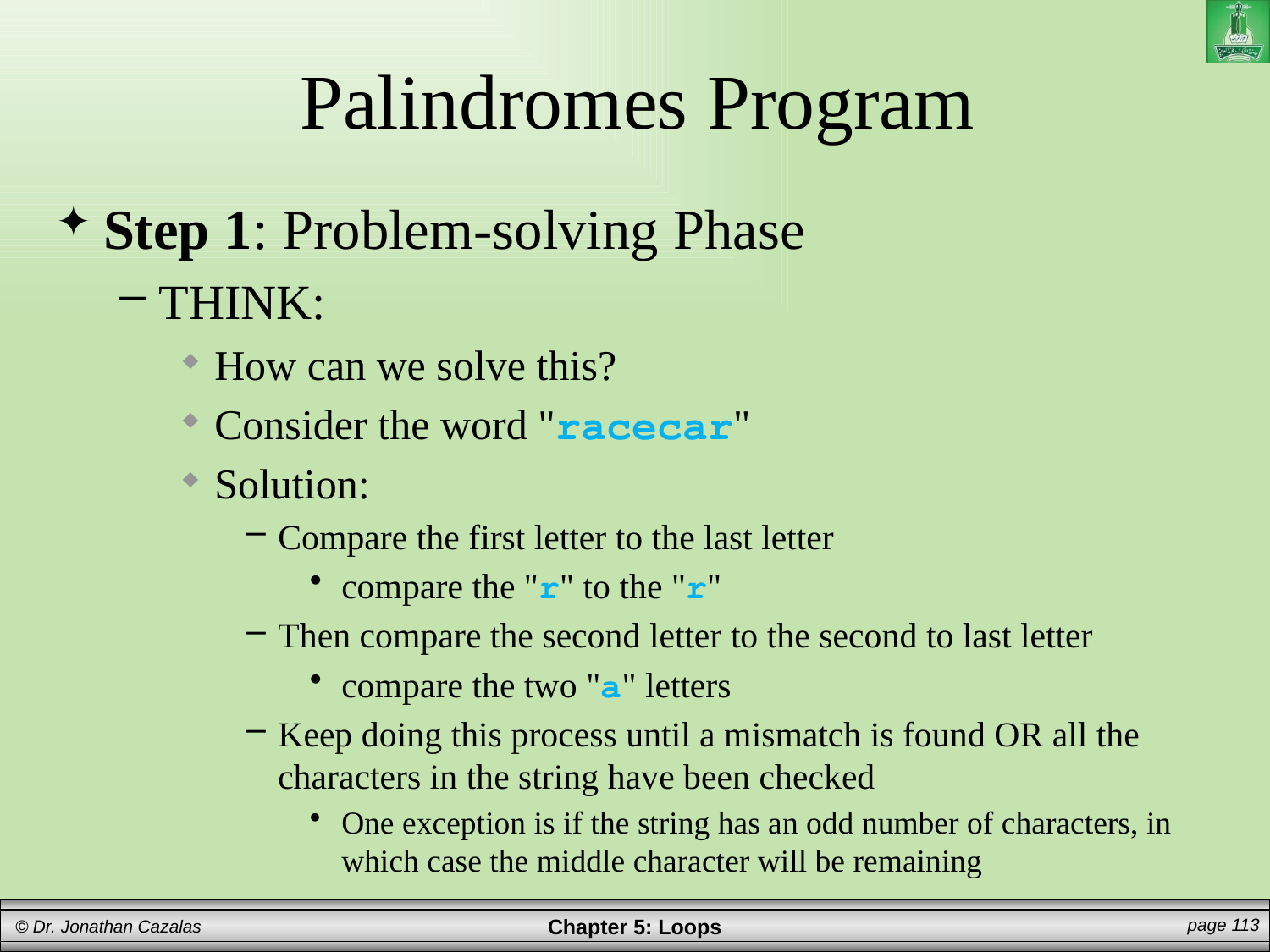

# Palindromes Program
Step 1: Problem-solving Phase
THINK:
How can we solve this?
Consider the word "racecar"
Solution:
Compare the first letter to the last letter
compare the "r" to the "r"
Then compare the second letter to the second to last letter
compare the two "a" letters
Keep doing this process until a mismatch is found OR all the characters in the string have been checked
One exception is if the string has an odd number of characters, in which case the middle character will be remaining